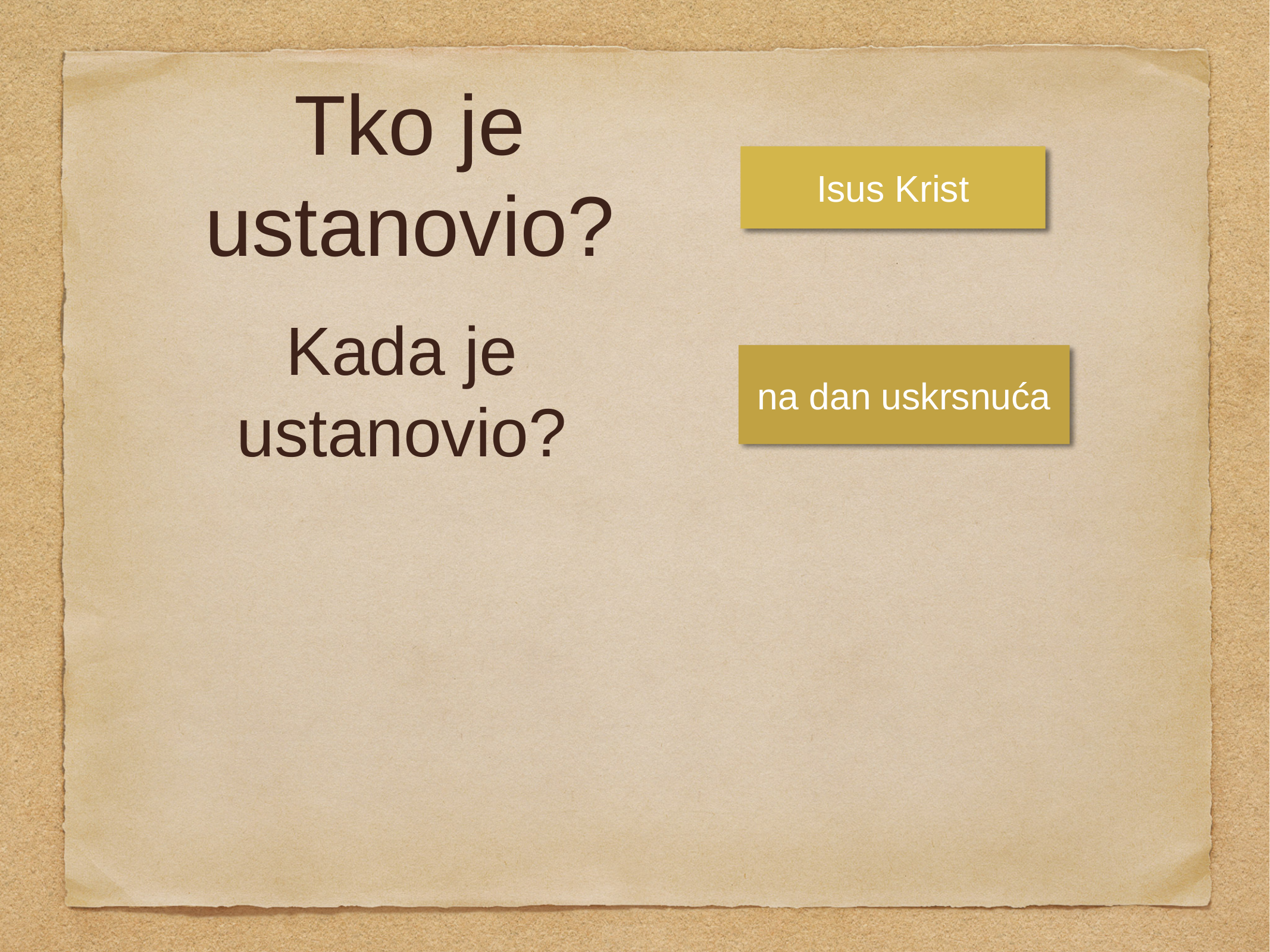

# Tko je ustanovio?
Isus Krist
Kada je ustanovio?
na dan uskrsnuća